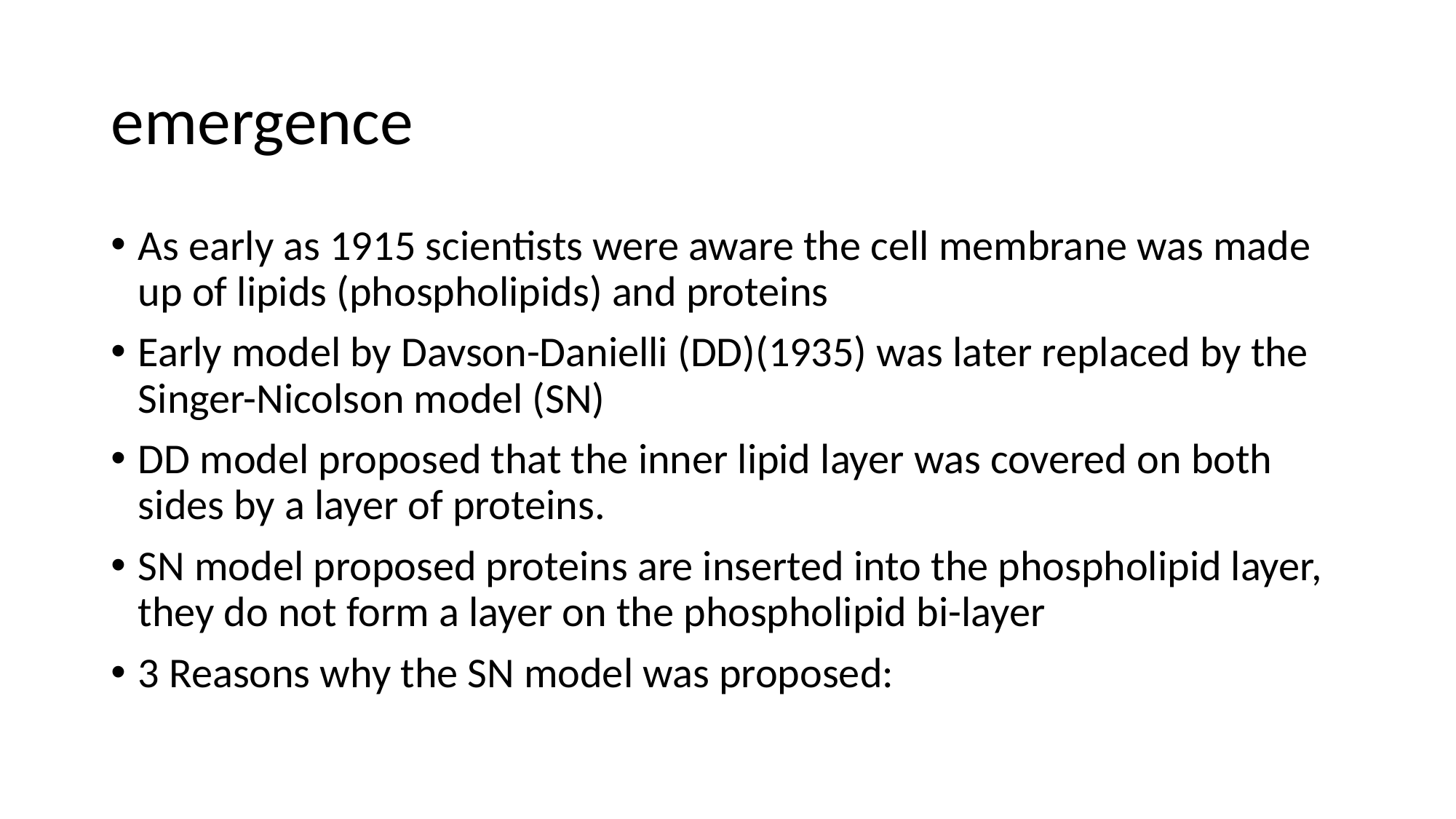

# emergence
As early as 1915 scientists were aware the cell membrane was made up of lipids (phospholipids) and proteins
Early model by Davson-Danielli (DD)(1935) was later replaced by the Singer-Nicolson model (SN)
DD model proposed that the inner lipid layer was covered on both sides by a layer of proteins.
SN model proposed proteins are inserted into the phospholipid layer, they do not form a layer on the phospholipid bi-layer
3 Reasons why the SN model was proposed: